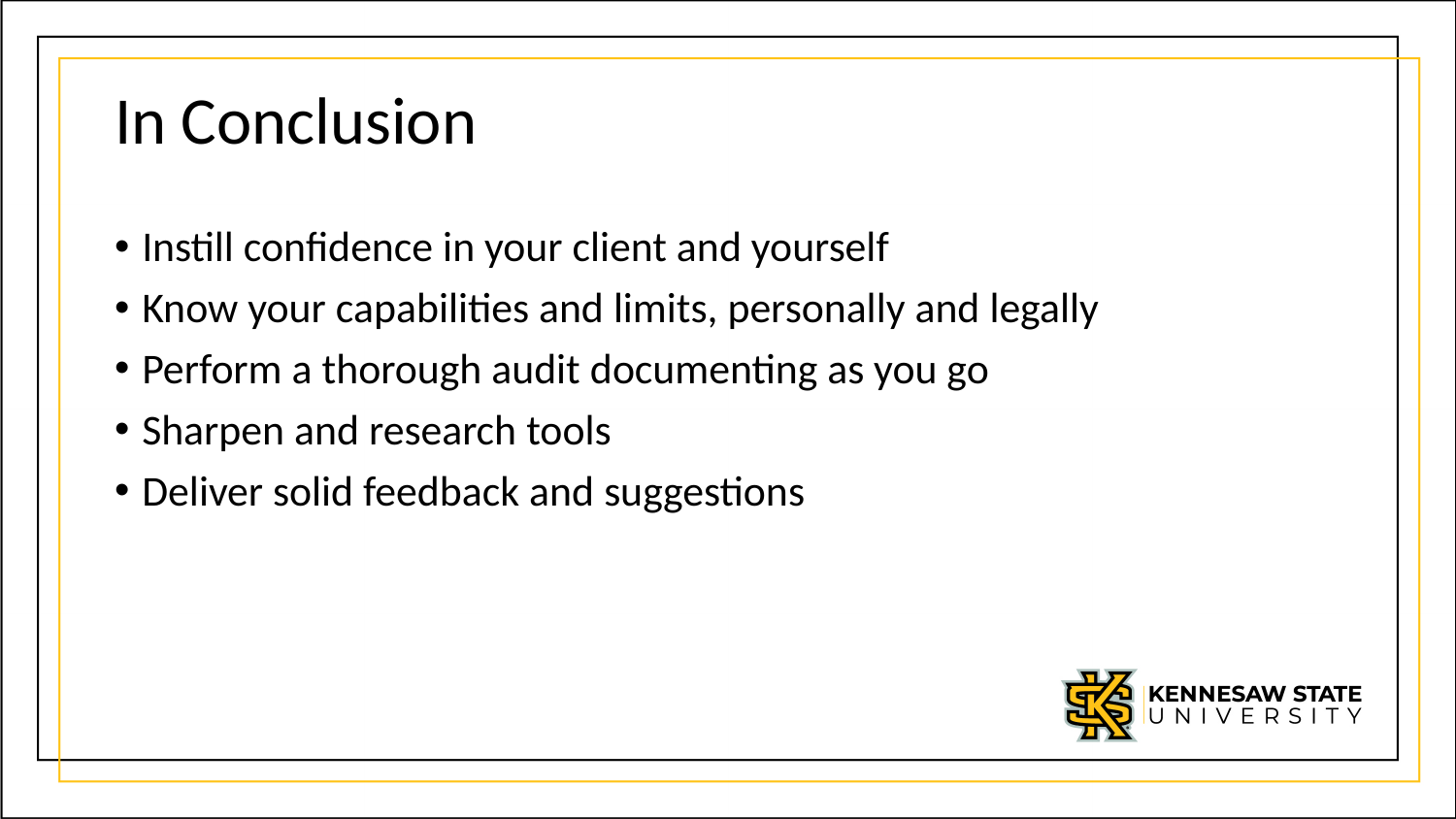

# In Conclusion
Instill confidence in your client and yourself
Know your capabilities and limits, personally and legally
Perform a thorough audit documenting as you go
Sharpen and research tools
Deliver solid feedback and suggestions